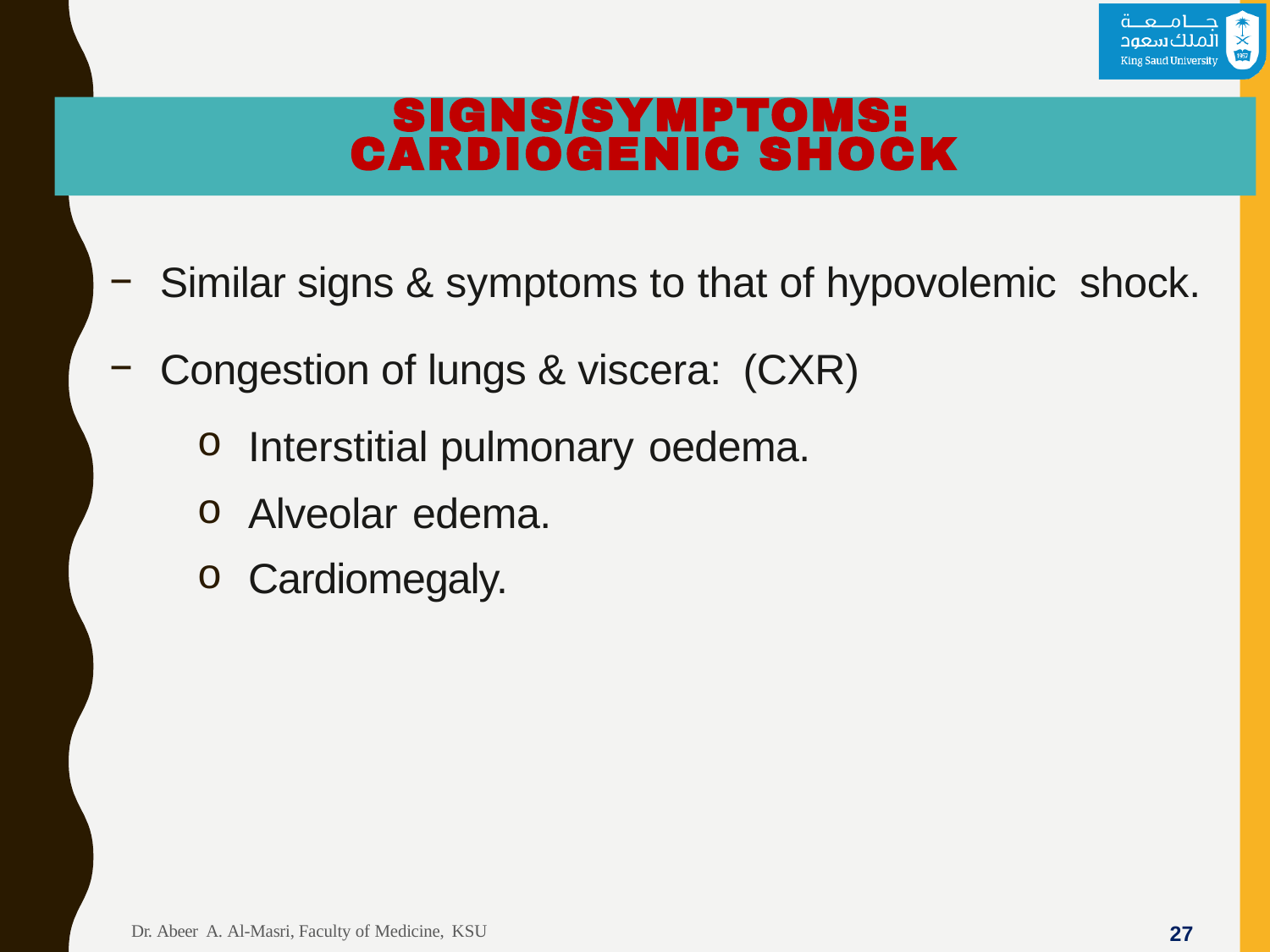

# SIGNS/SYMPTOMS:

CARDIOGENIC SHOCK

Similar signs & symptoms to that of hypovolemic  shock.
Congestion of lungs & viscera: (CXR)
Interstitial pulmonary oedema.
Alveolar edema.
Cardiomegaly.

Dr. Abeer  A. Al-Masri, Faculty of Medicine, KSU
27